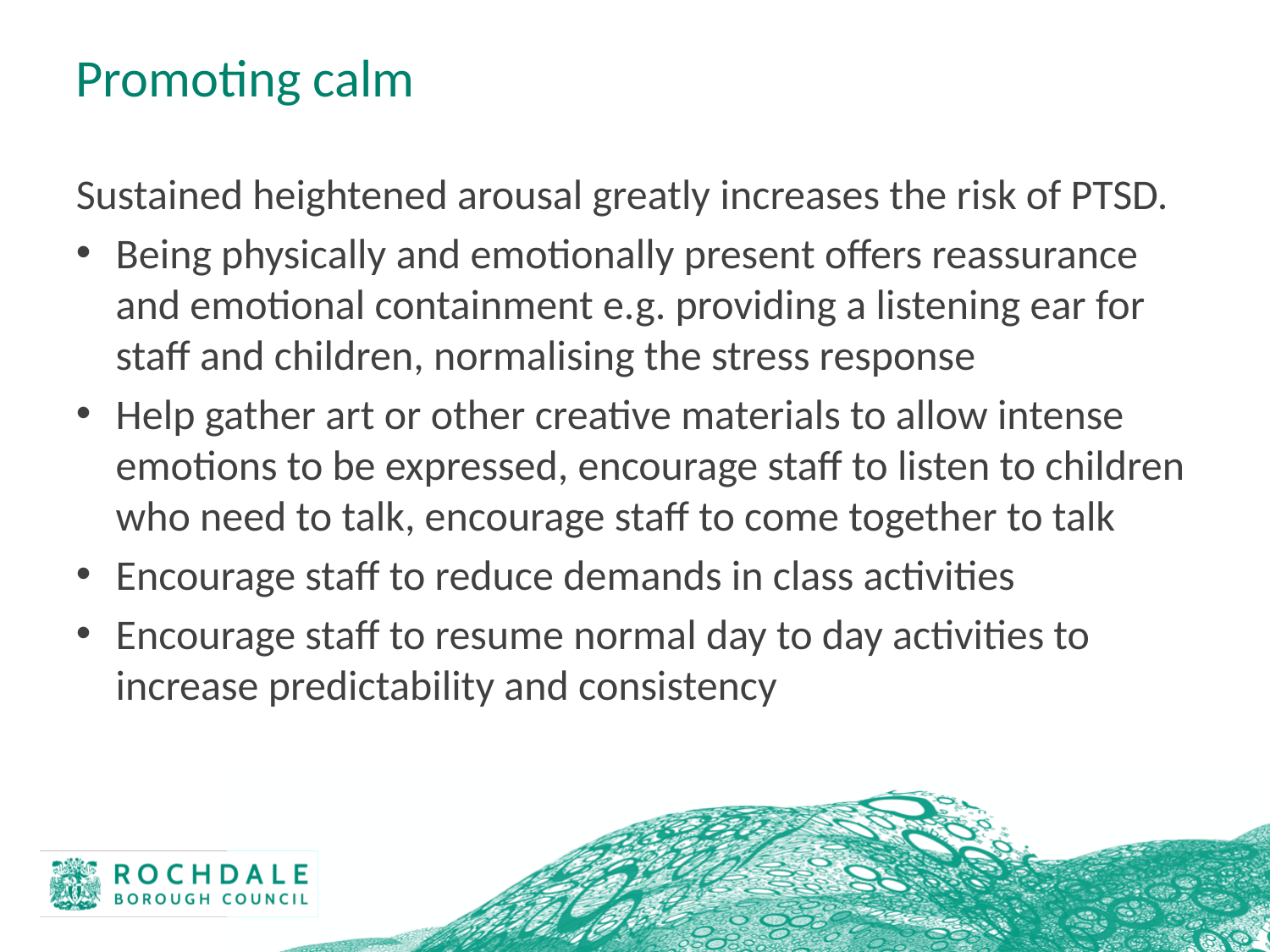

# Promoting calm
Sustained heightened arousal greatly increases the risk of PTSD.
Being physically and emotionally present offers reassurance and emotional containment e.g. providing a listening ear for staff and children, normalising the stress response
Help gather art or other creative materials to allow intense emotions to be expressed, encourage staff to listen to children who need to talk, encourage staff to come together to talk
Encourage staff to reduce demands in class activities
Encourage staff to resume normal day to day activities to increase predictability and consistency